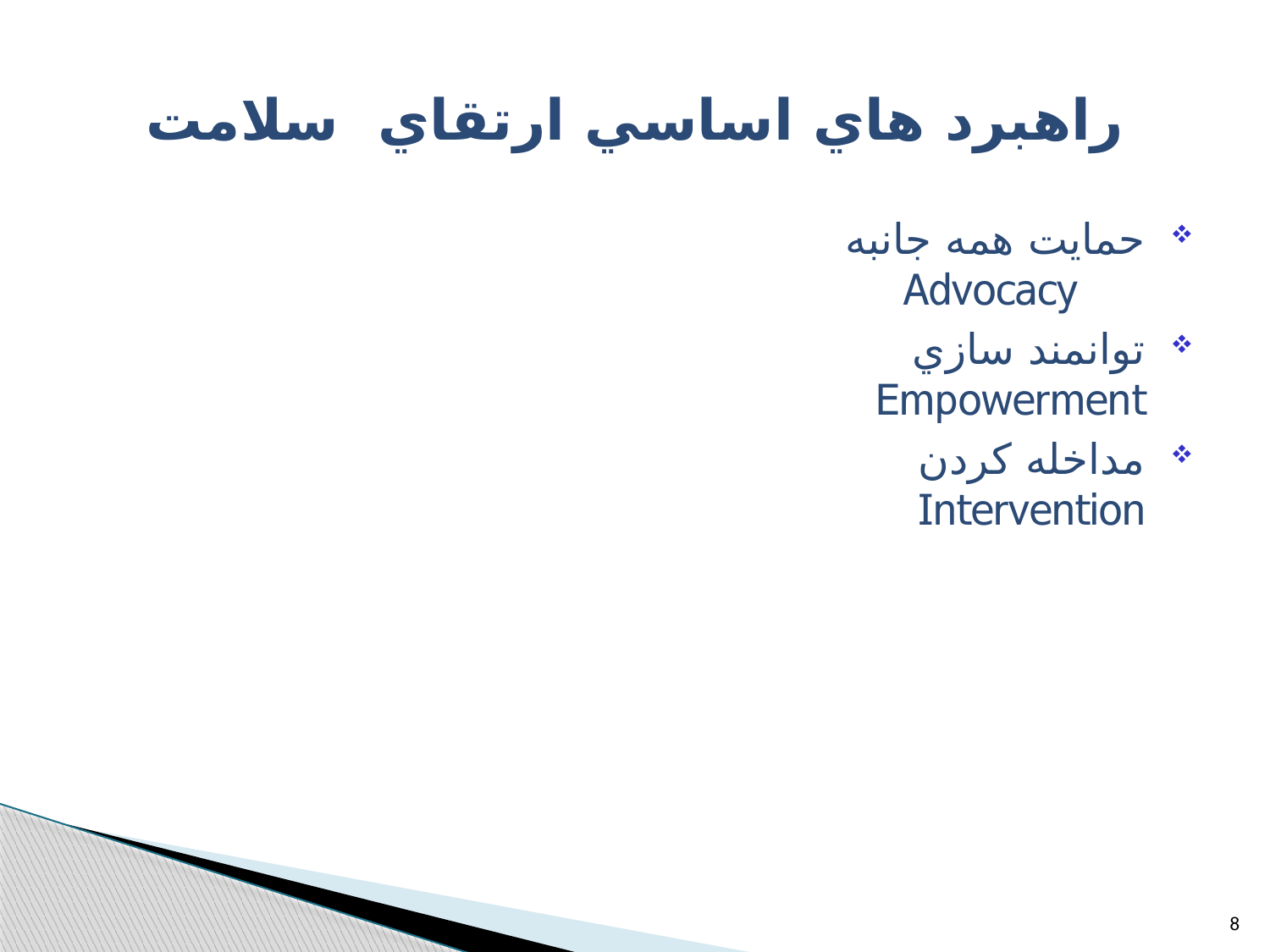

# راهبرد هاي اساسي ارتقاي  سلامت
حمايت همه جانبه                                                              Advocacy
توانمند سازي                                                           Empowerment
مداخله كردن                                                               Intervention

8